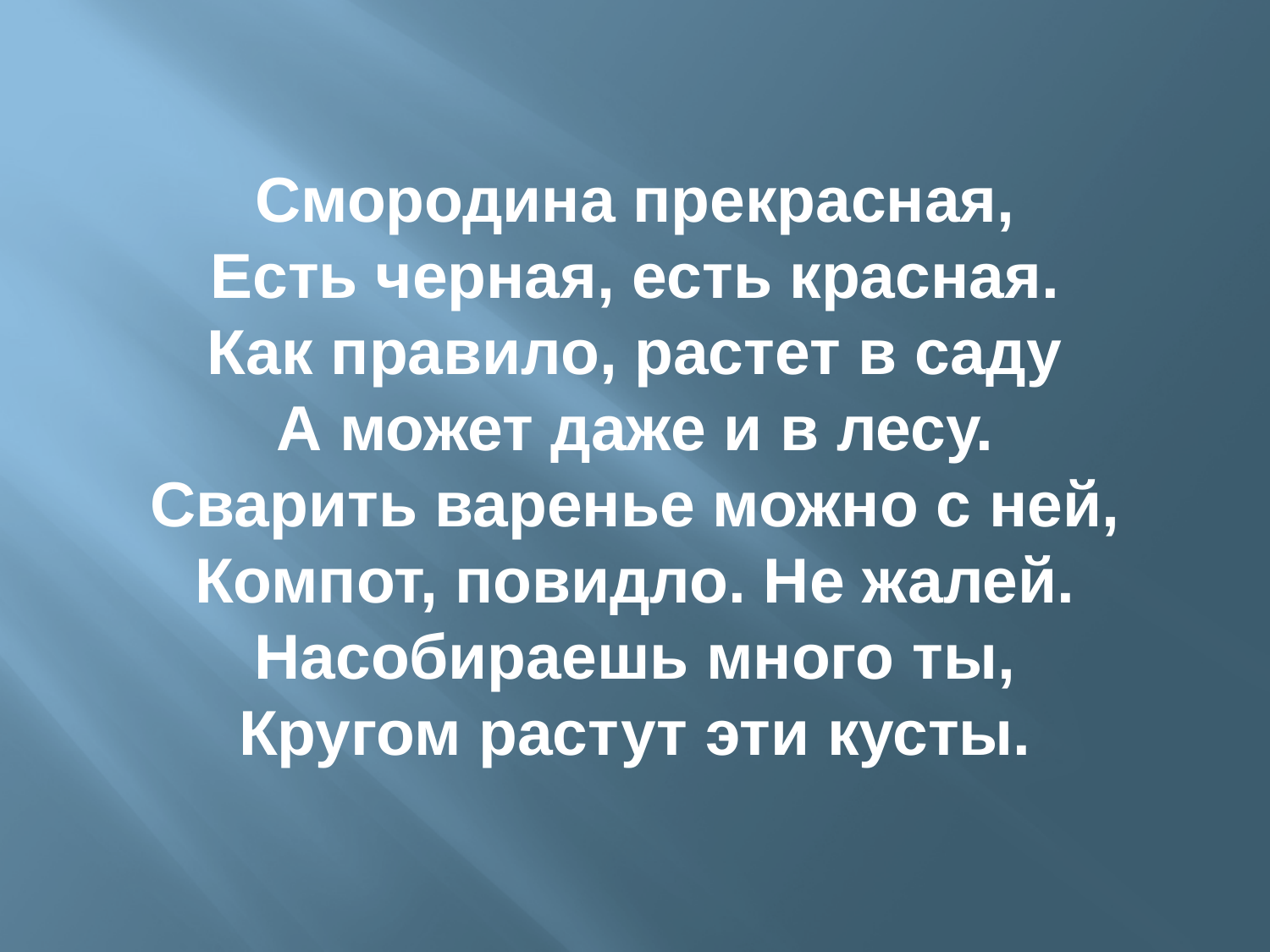

# Смородина прекрасная, Есть черная, есть красная. Как правило, растет в саду А может даже и в лесу. Сварить варенье можно с ней, Компот, повидло. Не жалей. Насобираешь много ты, Кругом растут эти кусты.